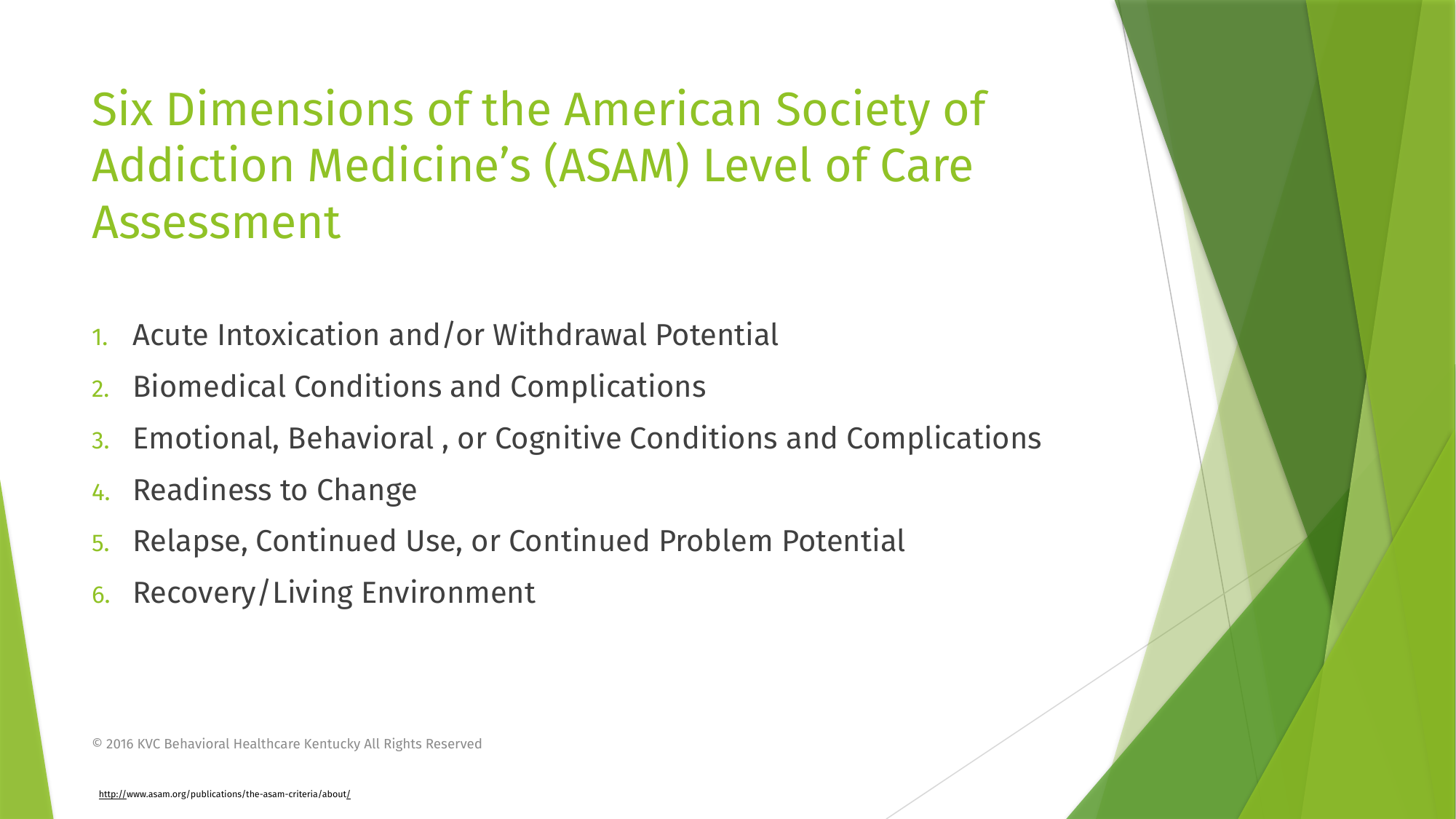

# Six Dimensions of the American Society of Addiction Medicine’s (ASAM) Level of Care Assessment

Acute Intoxication and/or Withdrawal Potential
Biomedical Conditions and Complications
Emotional, Behavioral , or Cognitive Conditions and Complications
Readiness to Change
Relapse, Continued Use, or Continued Problem Potential
Recovery/Living Environment

© 2016 KVC Behavioral Healthcare Kentucky All Rights Reserved
 http://www.asam.org/publications/the-asam-criteria/about/